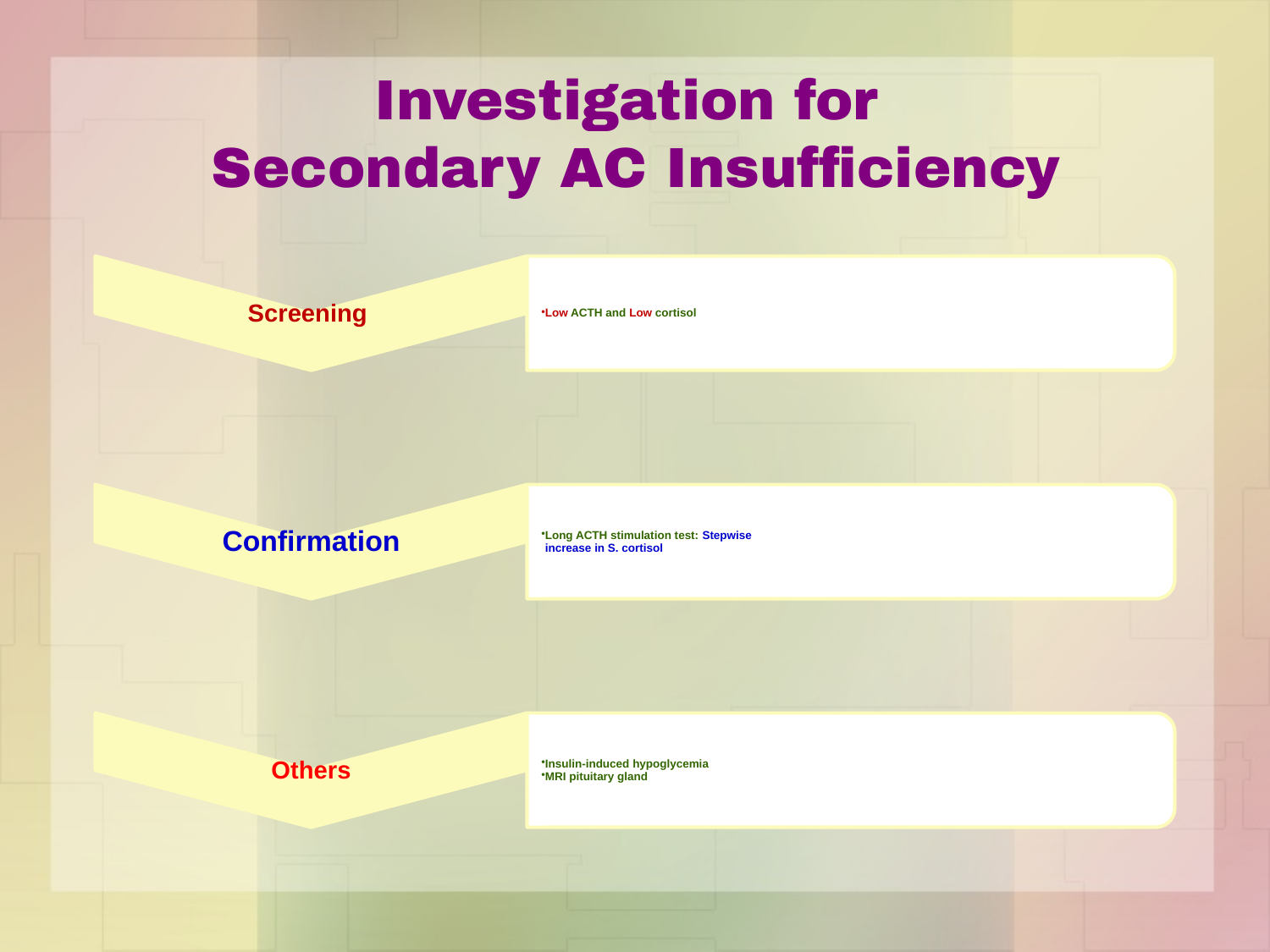

# Investigation for Secondary AC Insufficiency
Screening
Low ACTH and Low cortisol
Confirmation
Long ACTH stimulation test: Stepwise
increase in S. cortisol
Others
Insulin-induced hypoglycemia
MRI pituitary gland